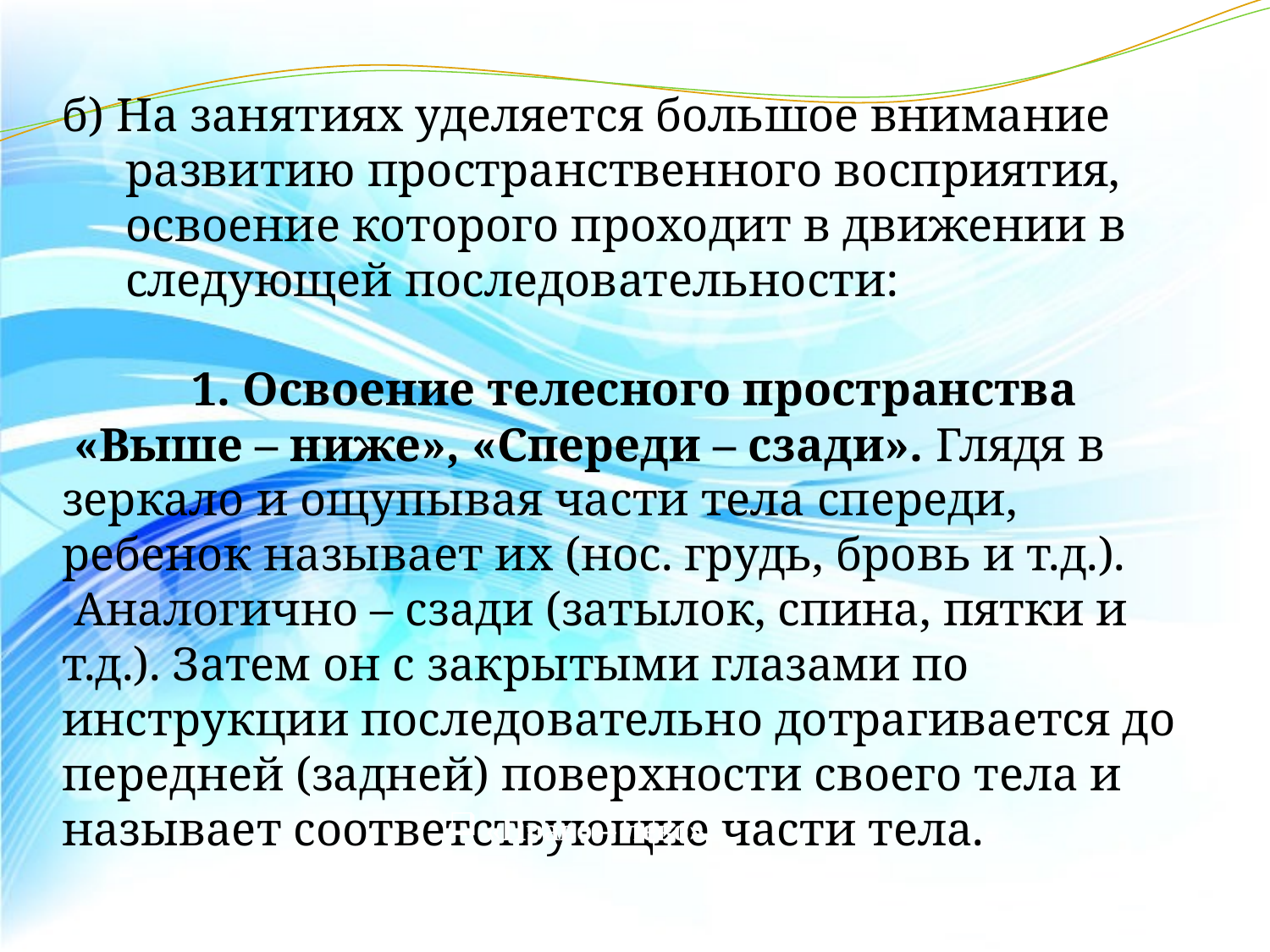

б) На занятиях уделяется большое внимание развитию пространственного восприятия, освоение которого проходит в движении в следующей последовательности:

1. Освоение телесного пространства
 «Выше – ниже», «Спереди – сзади». Глядя в зеркало и ощупывая части тела спереди, ребенок называет их (нос. грудь, бровь и т.д.).
 Аналогично – сзади (затылок, спина, пятки и т.д.). Затем он с закрытыми глазами по инструкции последовательно дотрагивается до передней (задней) поверхности своего тела и называет соответствующие части тела.

 «Право – лево».